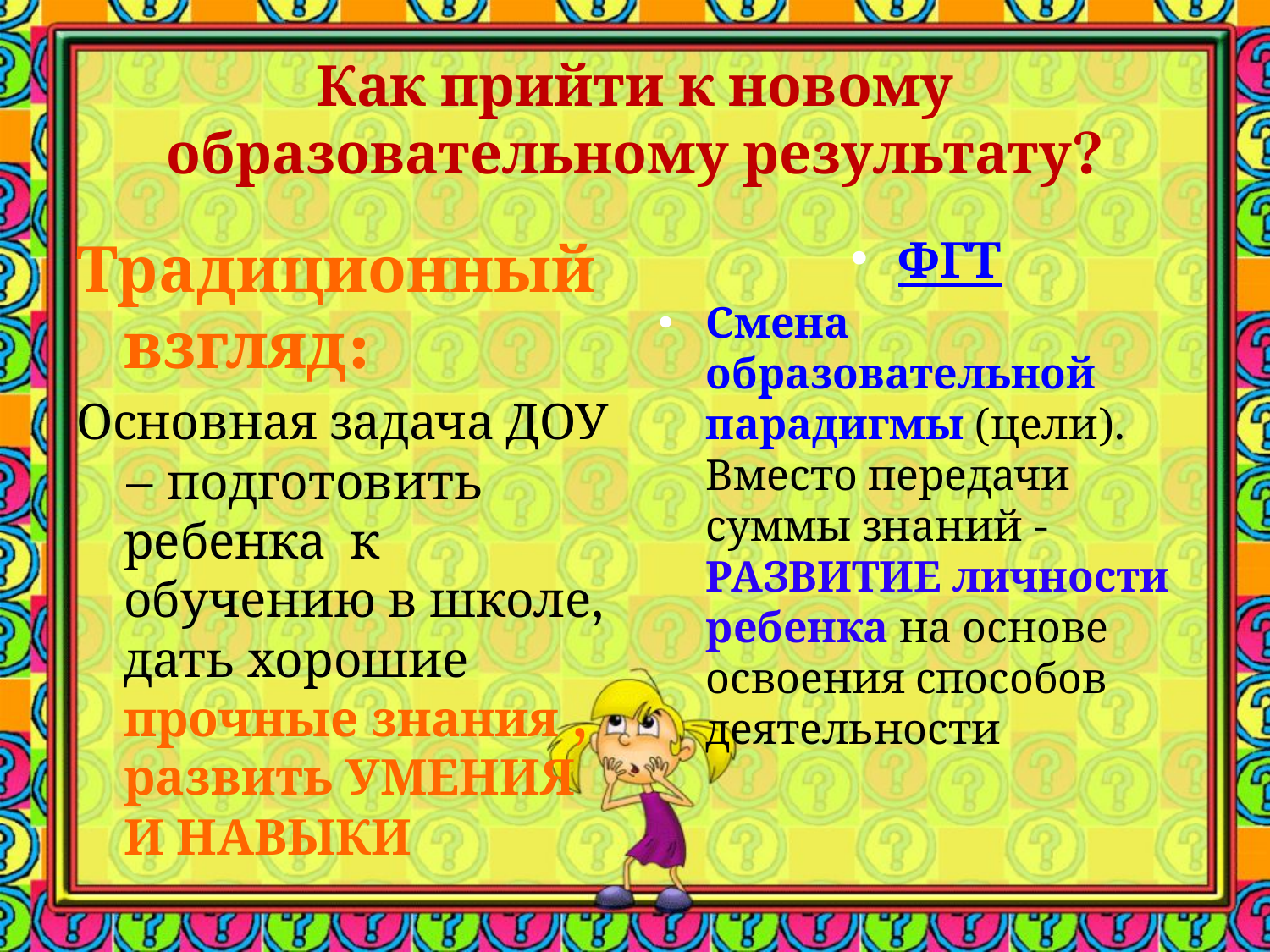

# Как прийти к новому образовательному результату?
Традиционный взгляд:
Основная задача ДОУ – подготовить ребенка  к обучению в школе, дать хорошие прочные знания , развить умения и навыки

ФГТ
Смена образовательной парадигмы (цели). Вместо передачи суммы знаний - РАЗВИТИЕ личности ребенка на основе освоения способов деятельности